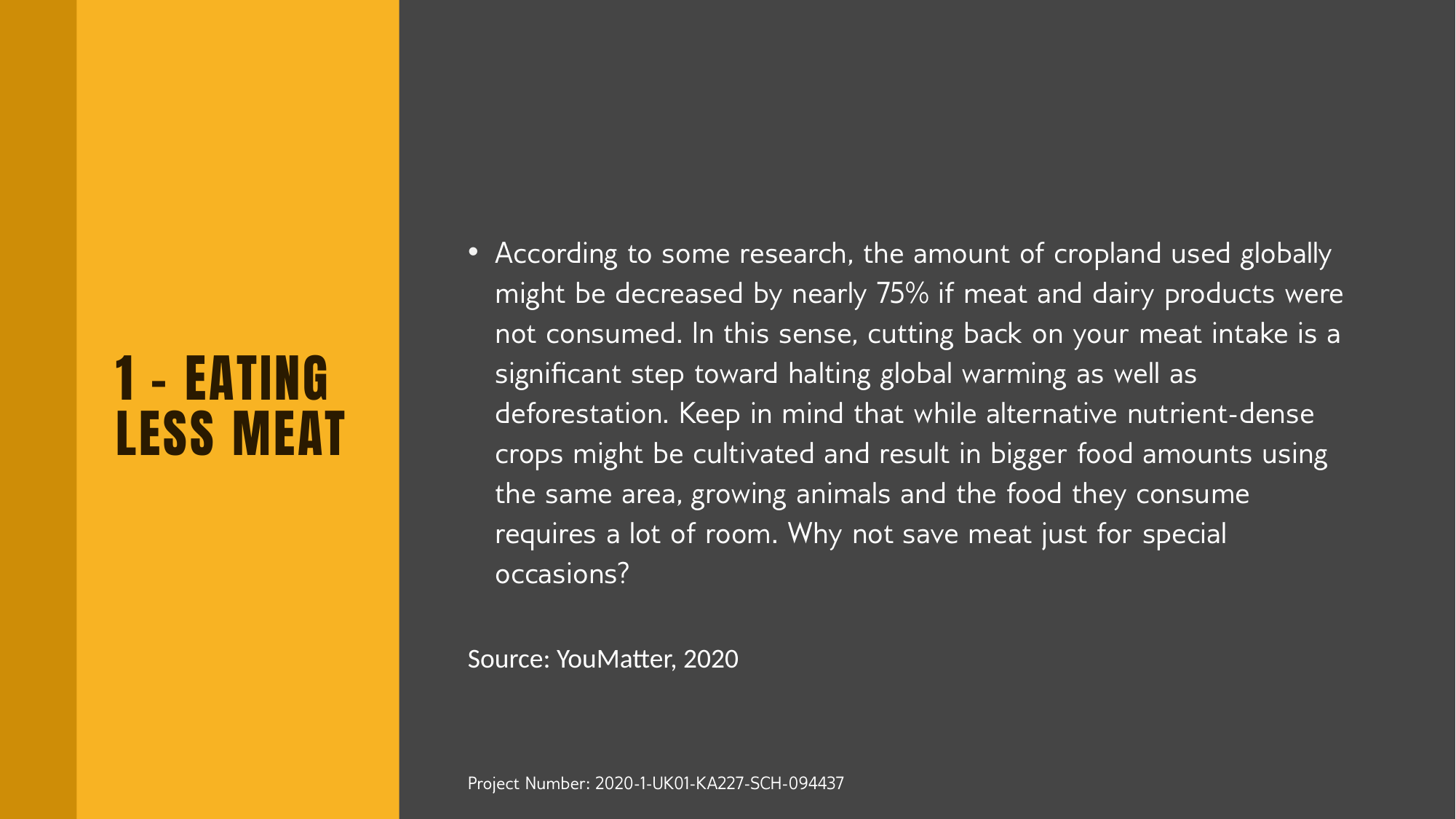

According to some research, the amount of cropland used globally might be decreased by nearly 75% if meat and dairy products were not consumed. In this sense, cutting back on your meat intake is a significant step toward halting global warming as well as deforestation. Keep in mind that while alternative nutrient-dense crops might be cultivated and result in bigger food amounts using the same area, growing animals and the food they consume requires a lot of room. Why not save meat just for special occasions?
# 1 – Eating Less Meat
Source: YouMatter, 2020
Project Number: 2020-1-UK01-KA227-SCH-094437